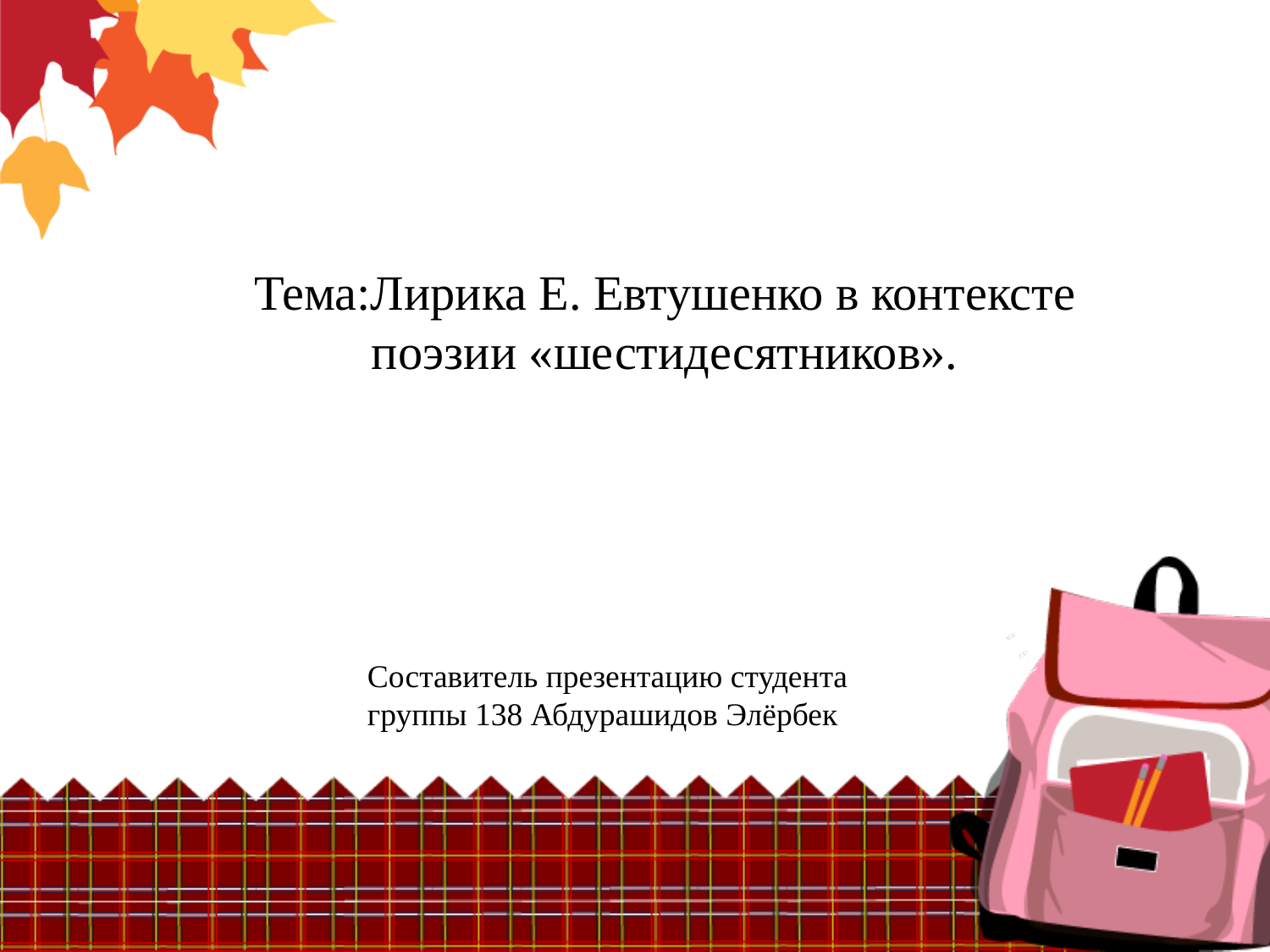

# Тема:Лирика Е. Евтушенко в контексте поэзии «шестидесятников».
Составитель презентацию студента группы 138 Абдурашидов Элёрбек